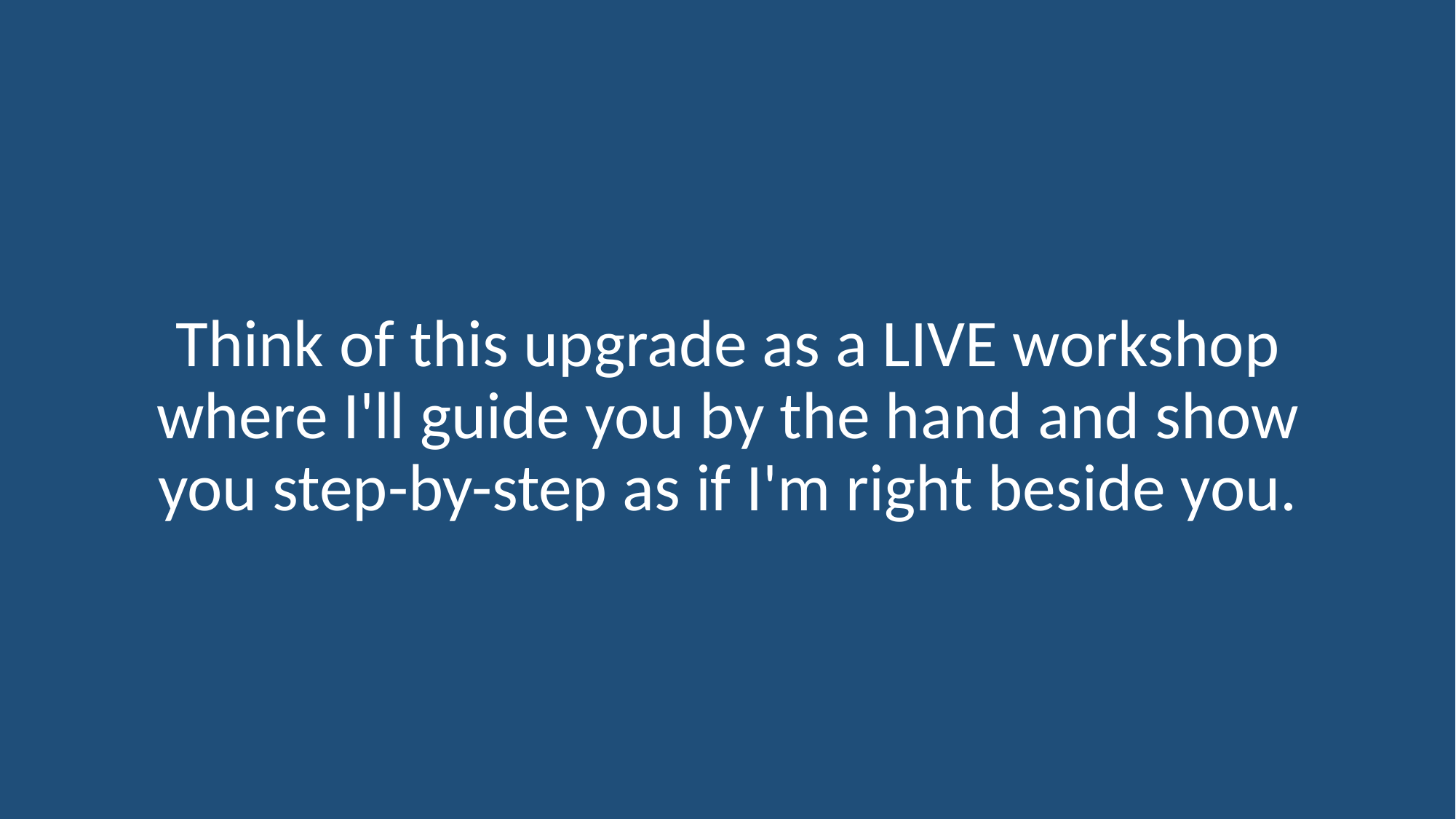

Think of this upgrade as a LIVE workshop where I'll guide you by the hand and show you step-by-step as if I'm right beside you.